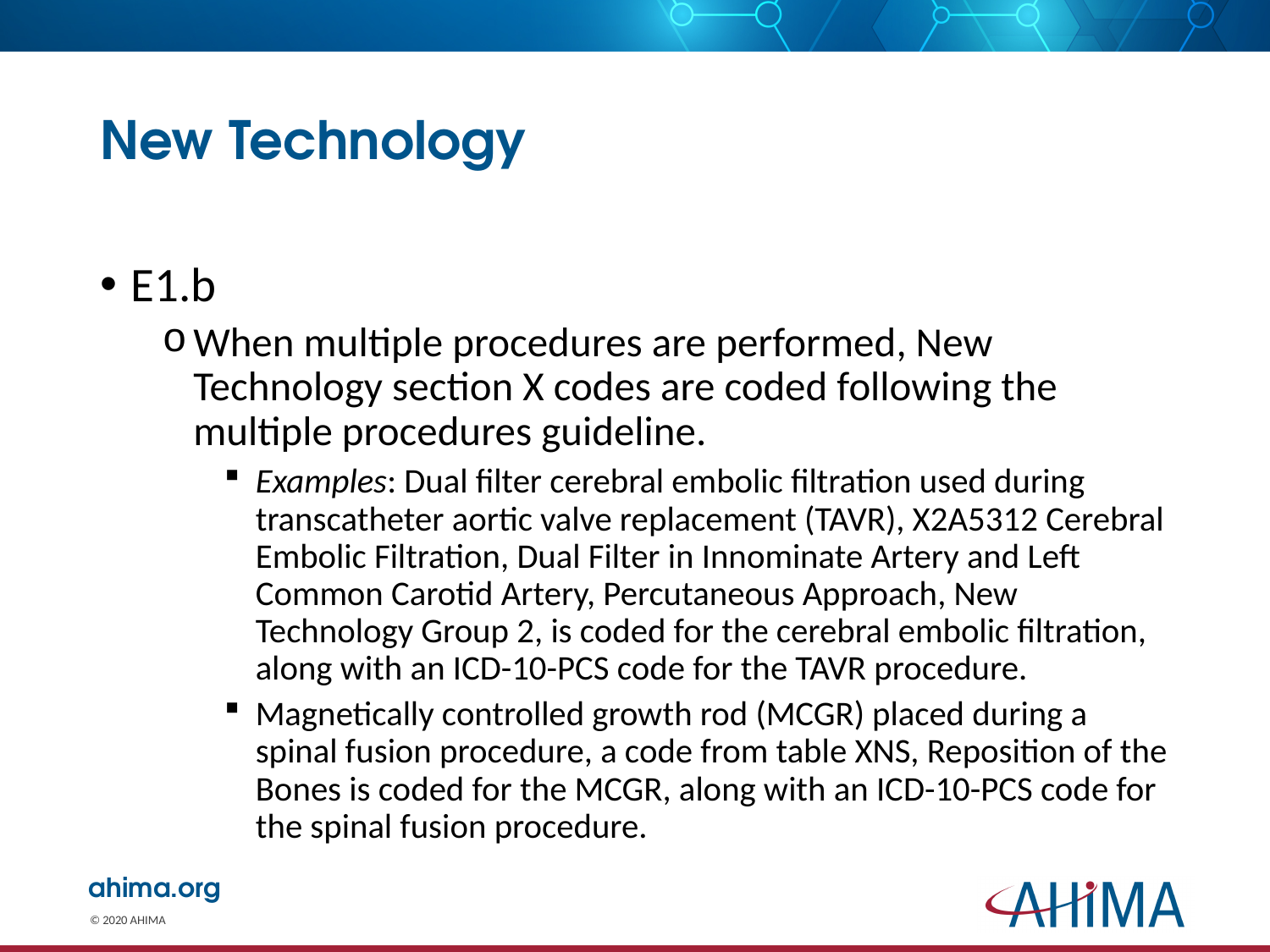

# New Technology
E1.b
When multiple procedures are performed, New Technology section X codes are coded following the multiple procedures guideline.
Examples: Dual filter cerebral embolic filtration used during transcatheter aortic valve replacement (TAVR), X2A5312 Cerebral Embolic Filtration, Dual Filter in Innominate Artery and Left Common Carotid Artery, Percutaneous Approach, New Technology Group 2, is coded for the cerebral embolic filtration, along with an ICD-10-PCS code for the TAVR procedure.
Magnetically controlled growth rod (MCGR) placed during a spinal fusion procedure, a code from table XNS, Reposition of the Bones is coded for the MCGR, along with an ICD-10-PCS code for the spinal fusion procedure.